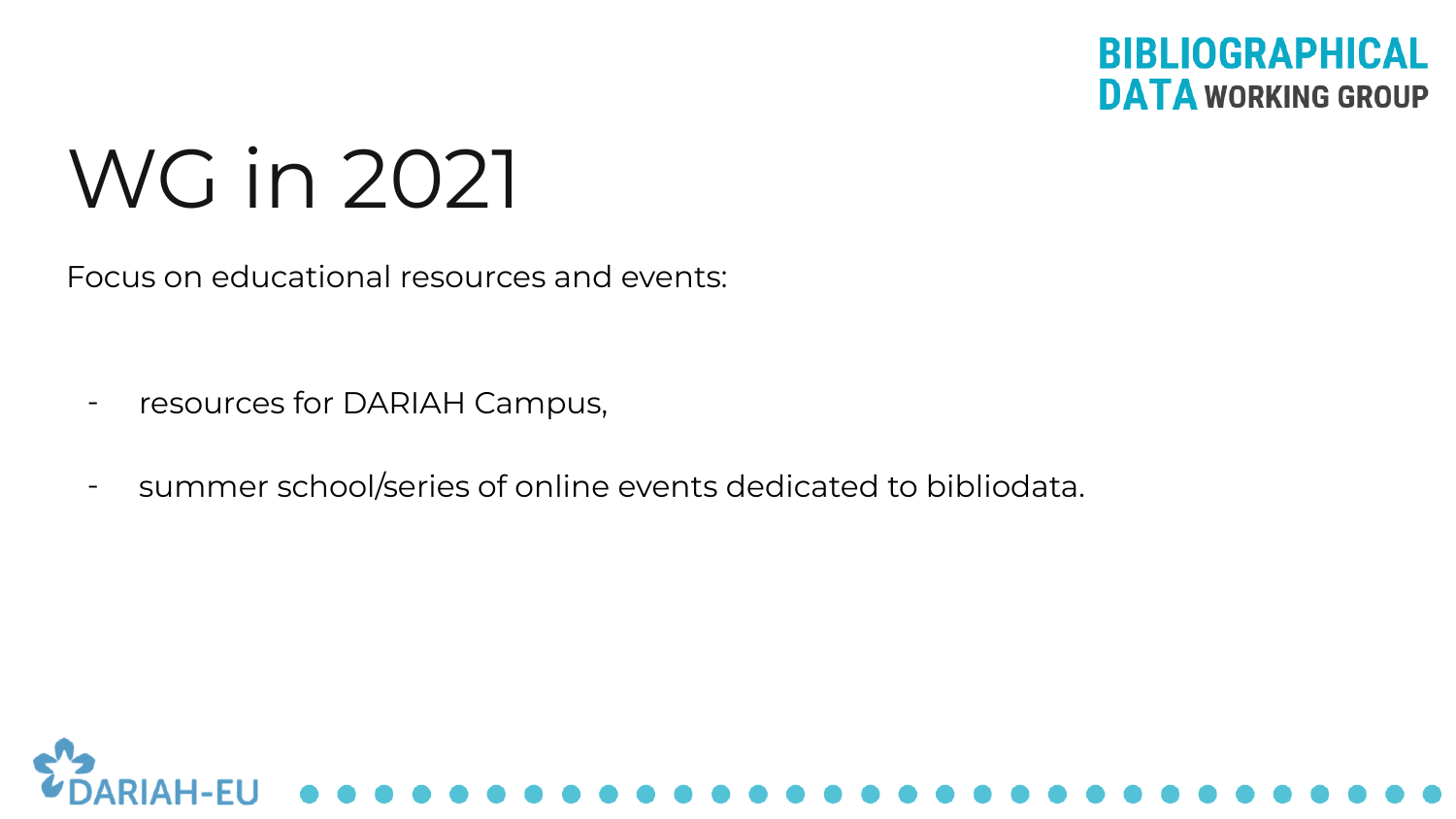

# WG in 2021

Focus on educational resources and events:

resources for DARIAH Campus,

summer school/series of online events dedicated to bibliodata.